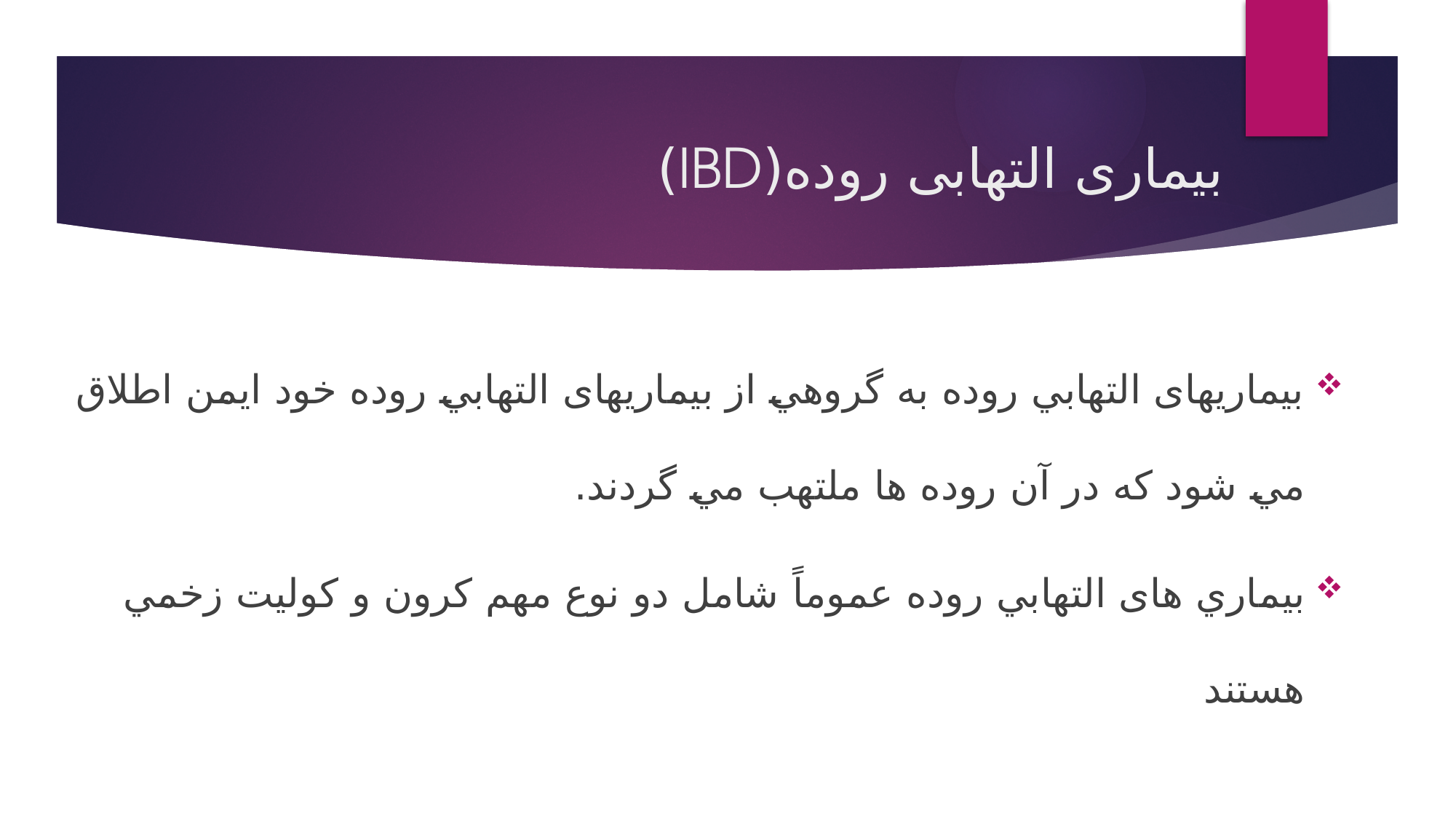

# بیماری التهابی روده(IBD)
بيماريهای التهابي روده به گروهي از بيماريهای التهابي روده خود ايمن اطلاق مي شود كه در آن روده ها ملتهب مي گردند.
بیماري های التهابي روده عموماً شامل دو نوع مهم كرون و كوليت زخمي هستند